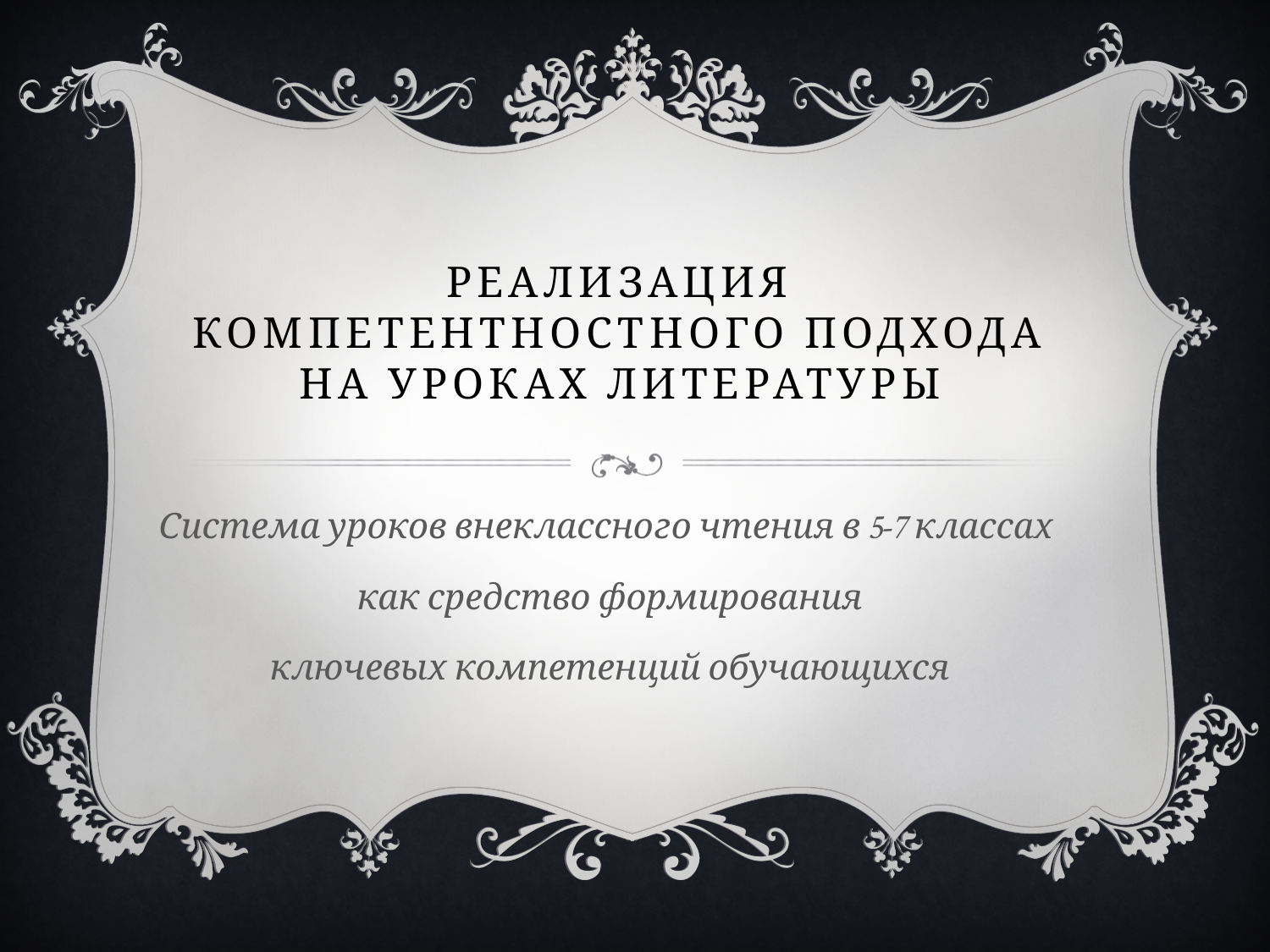

# Реализация компетентностного подхода на уроках литературы
Система уроков внеклассного чтения в 5-7 классах
как средство формирования
ключевых компетенций обучающихся